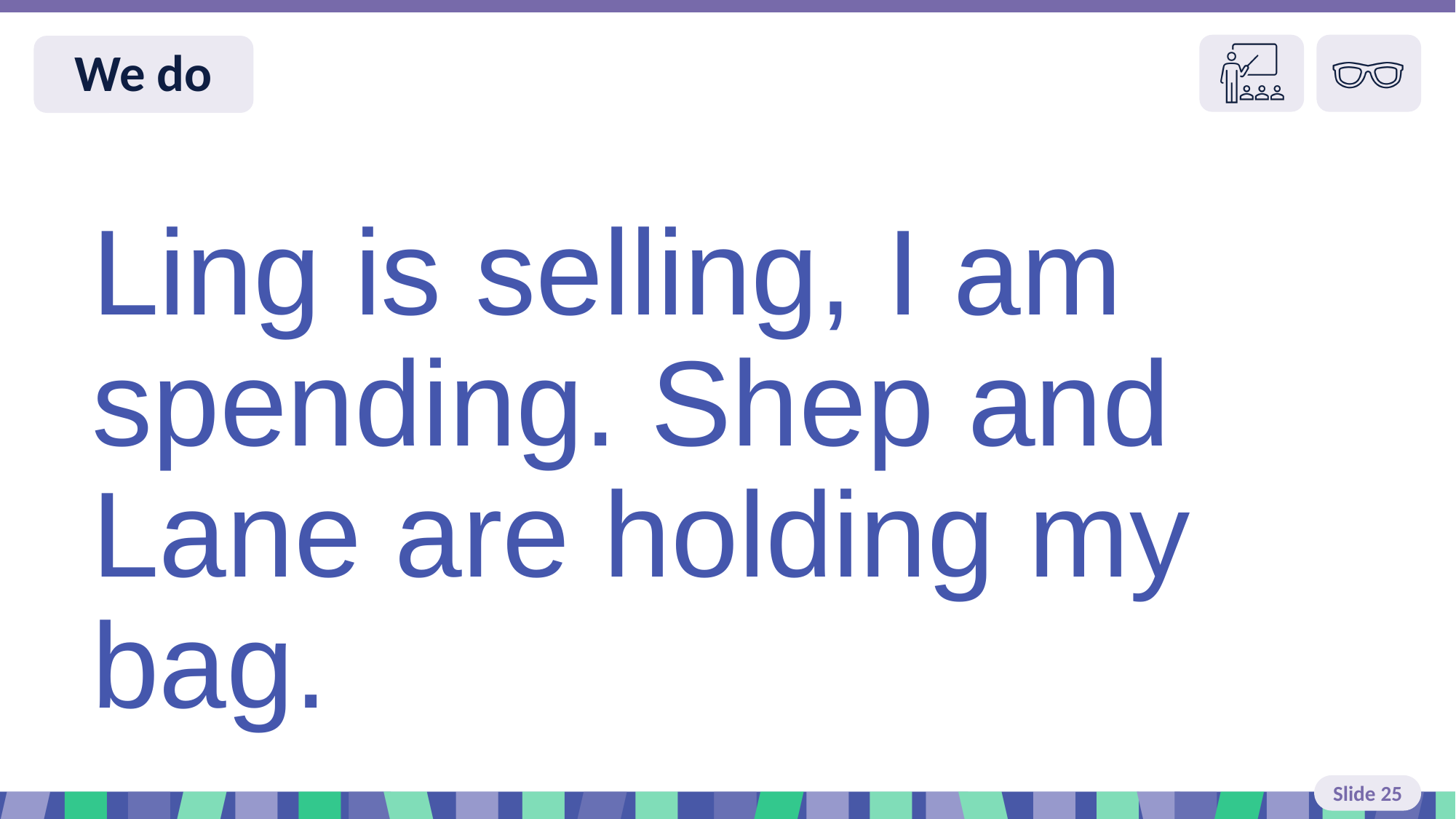

Slide 25 We do
Ling is selling, I am spending. Shep and Lane are holding my bag.